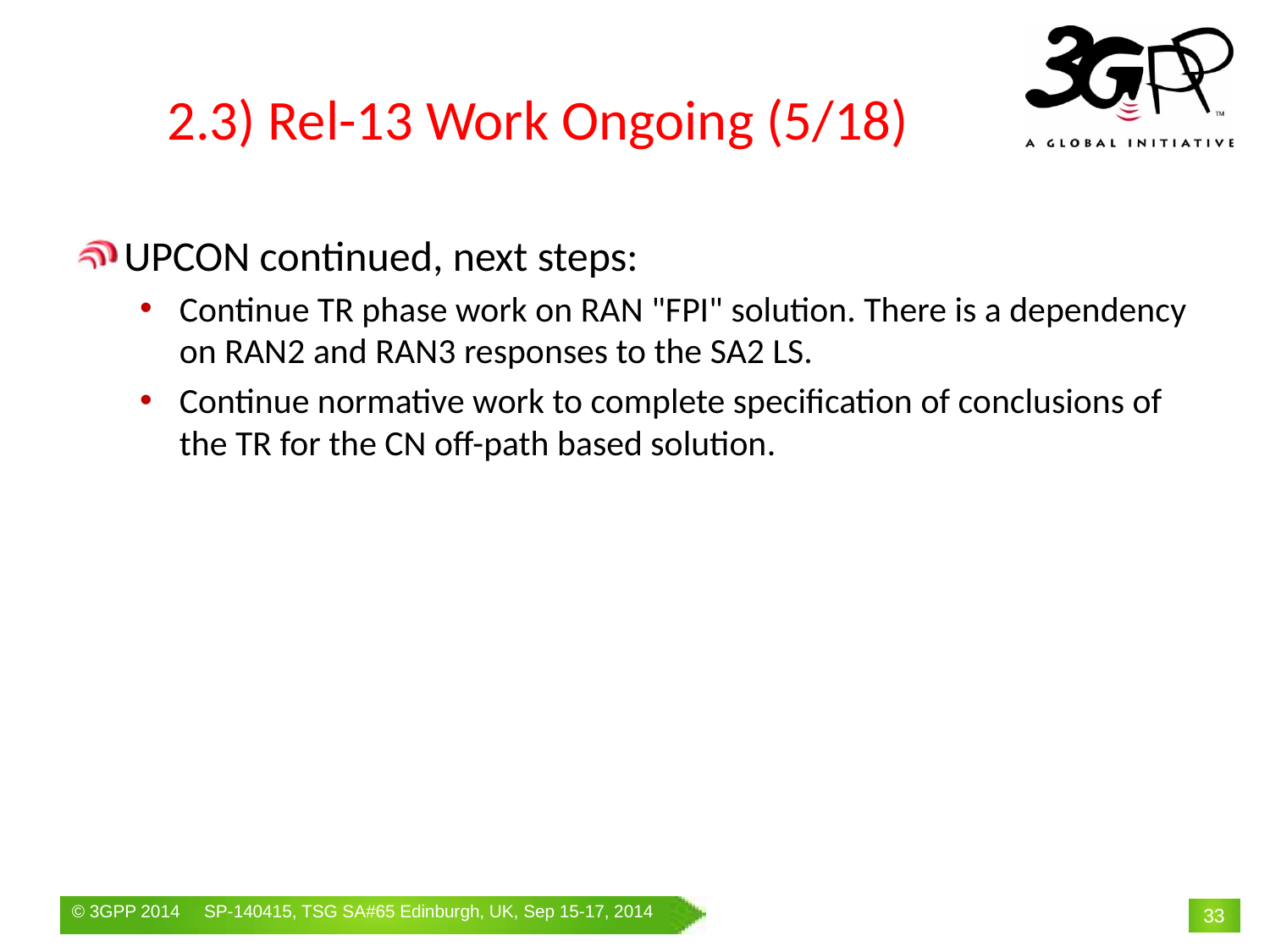

# 2.3) Rel-13 Work Ongoing (5/18)
UPCON continued, next steps:
Continue TR phase work on RAN "FPI" solution. There is a dependency on RAN2 and RAN3 responses to the SA2 LS.
Continue normative work to complete specification of conclusions of the TR for the CN off-path based solution.